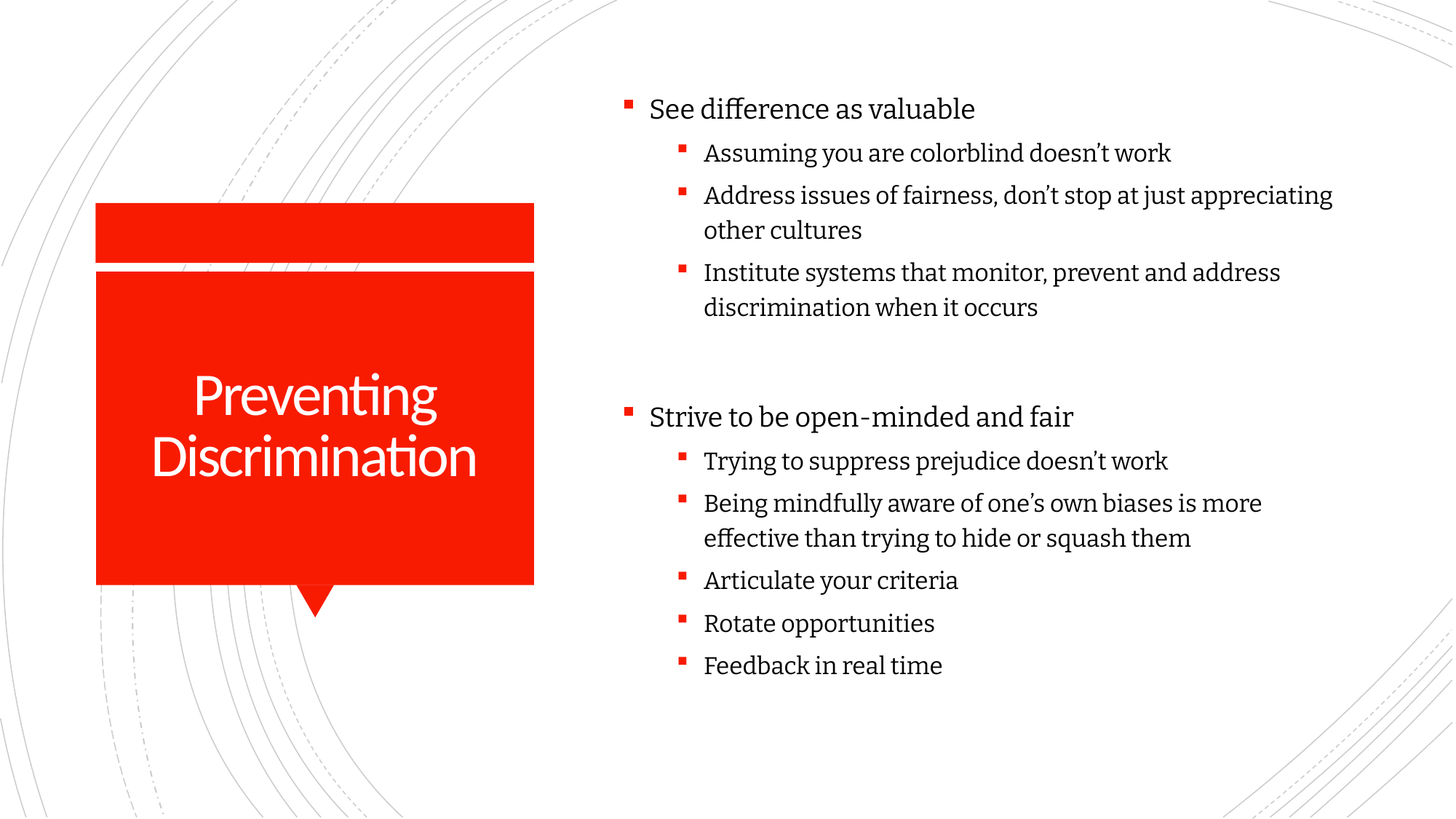

See difference as valuable
Assuming you are colorblind doesn’t work
Address issues of fairness, don’t stop at just appreciating other cultures
Institute systems that monitor, prevent and address discrimination when it occurs

Strive to be open-minded and fair
Trying to suppress prejudice doesn’t work
Being mindfully aware of one’s own biases is more effective than trying to hide or squash them
Articulate your criteria
Rotate opportunities
Feedback in real time

# Preventing Discrimination